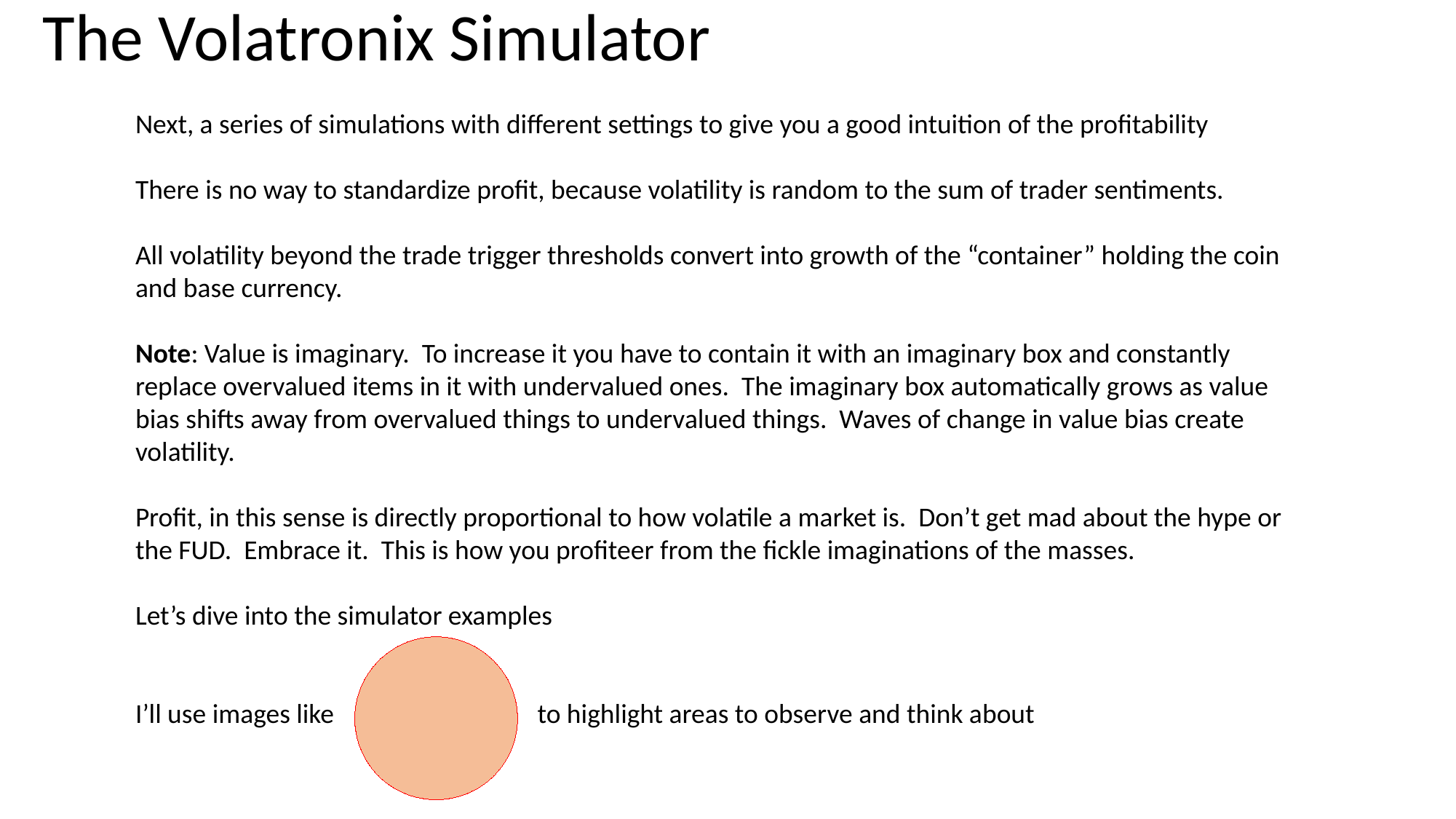

# The Volatronix Simulator
Next, a series of simulations with different settings to give you a good intuition of the profitability

There is no way to standardize profit, because volatility is random to the sum of trader sentiments.

All volatility beyond the trade trigger thresholds convert into growth of the “container” holding the coin and base currency.

Note: Value is imaginary.  To increase it you have to contain it with an imaginary box and constantly replace overvalued items in it with undervalued ones.  The imaginary box automatically grows as value bias shifts away from overvalued things to undervalued things.  Waves of change in value bias create volatility.

Profit, in this sense is directly proportional to how volatile a market is.  Don’t get mad about the hype or the FUD.  Embrace it.  This is how you profiteer from the fickle imaginations of the masses.

Let’s dive into the simulator examples

I’ll use images like                                 to highlight areas to observe and think about